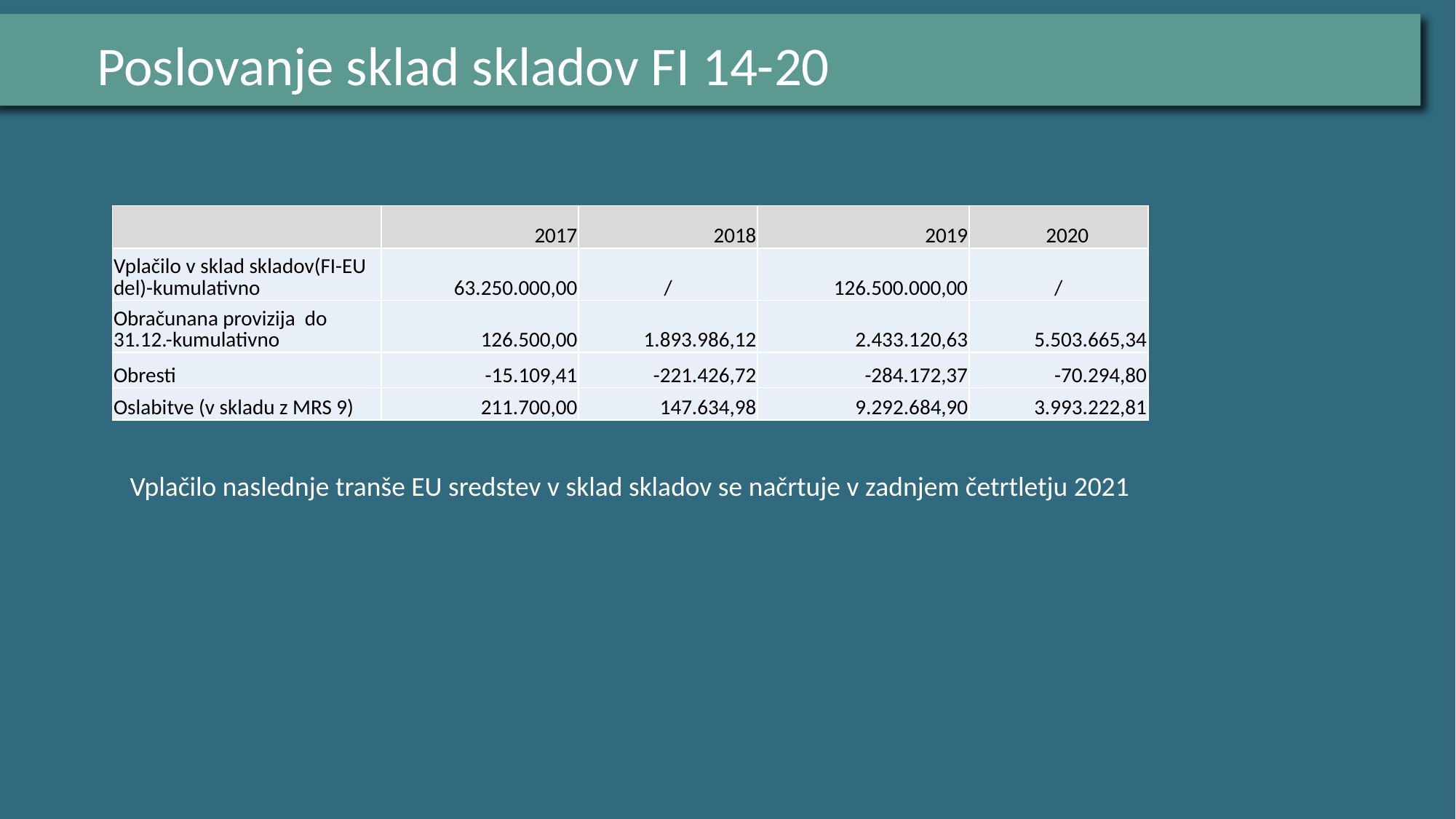

# Poslovanje sklad skladov FI 14-20
|  | 2017 | 2018 | 2019 | 2020 |
| --- | --- | --- | --- | --- |
| Vplačilo v sklad skladov(FI-EU del)-kumulativno | 63.250.000,00 | / | 126.500.000,00 | / |
| Obračunana provizija do 31.12.-kumulativno | 126.500,00 | 1.893.986,12 | 2.433.120,63 | 5.503.665,34 |
| Obresti | -15.109,41 | -221.426,72 | -284.172,37 | -70.294,80 |
| Oslabitve (v skladu z MRS 9) | 211.700,00 | 147.634,98 | 9.292.684,90 | 3.993.222,81 |
Vplačilo naslednje tranše EU sredstev v sklad skladov se načrtuje v zadnjem četrtletju 2021